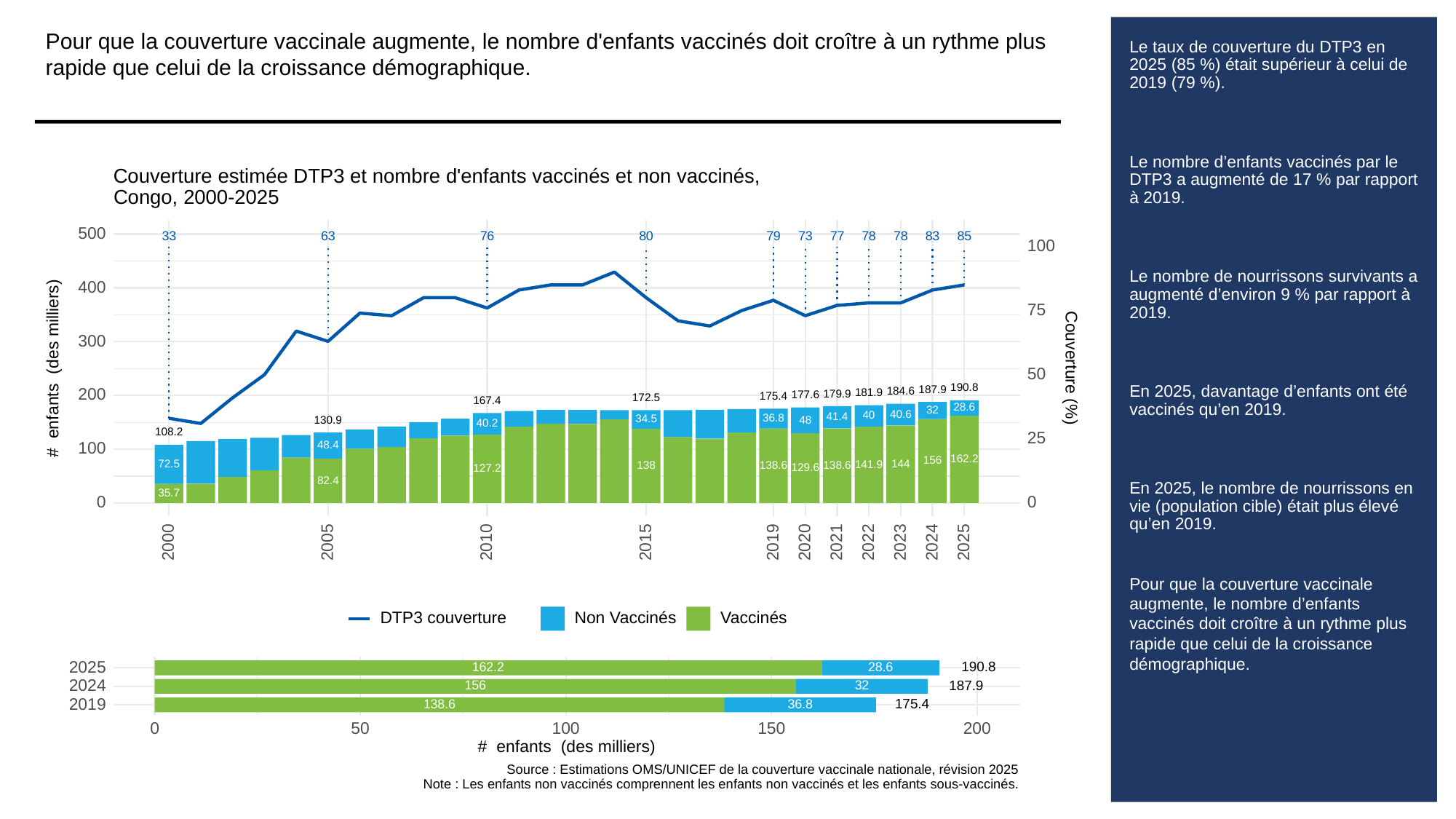

Pour que la couverture vaccinale augmente, le nombre d'enfants vaccinés doit croître à un rythme plus rapide que celui de la croissance démographique.
# Le taux de couverture du DTP3 en 2025 (85 %) était supérieur à celui de 2019 (79 %).

Le nombre d’enfants vaccinés par le DTP3 a augmenté de 17 % par rapport à 2019.

Le nombre de nourrissons survivants a augmenté d’environ 9 % par rapport à 2019.

En 2025, davantage d’enfants ont été vaccinés qu’en 2019.

En 2025, le nombre de nourrissons en vie (population cible) était plus élevé qu’en 2019.

Pour que la couverture vaccinale augmente, le nombre d’enfants vaccinés doit croître à un rythme plus rapide que celui de la croissance démographique.

Couverture estimée DTP3 et nombre d'enfants vaccinés et non vaccinés,
Congo, 2000-2025

500
33
63
73
83
76
80
79
78
78
85
77

100

400

75

300

#  enfants  (des milliers)
Couverture (%)
50

190.8
187.9
184.6
181.9
200
179.9
177.6
175.4
172.5

167.4

28.6

32

40.6

40

41.4
36.8
34.5

48
130.9

40.2

108.2

25

48.4
100

162.2
156

72.5
144
141.9
138.6
138.6
138
129.6
127.2

82.4

35.7
0
0

2023
2000
2005
2010
2015
2019
2020
2021
2022
2024
2025

DTP3 couverture
Non Vaccinés
Vaccinés

2025
190.8
162.2
28.6

2024
187.9
32
156

2019
175.4
138.6
36.8

0
50
100
150
200
#  enfants  (des milliers)
Source : Estimations OMS/UNICEF de la couverture vaccinale nationale, révision 2025
Note : Les enfants non vaccinés comprennent les enfants non vaccinés et les enfants sous-vaccinés.